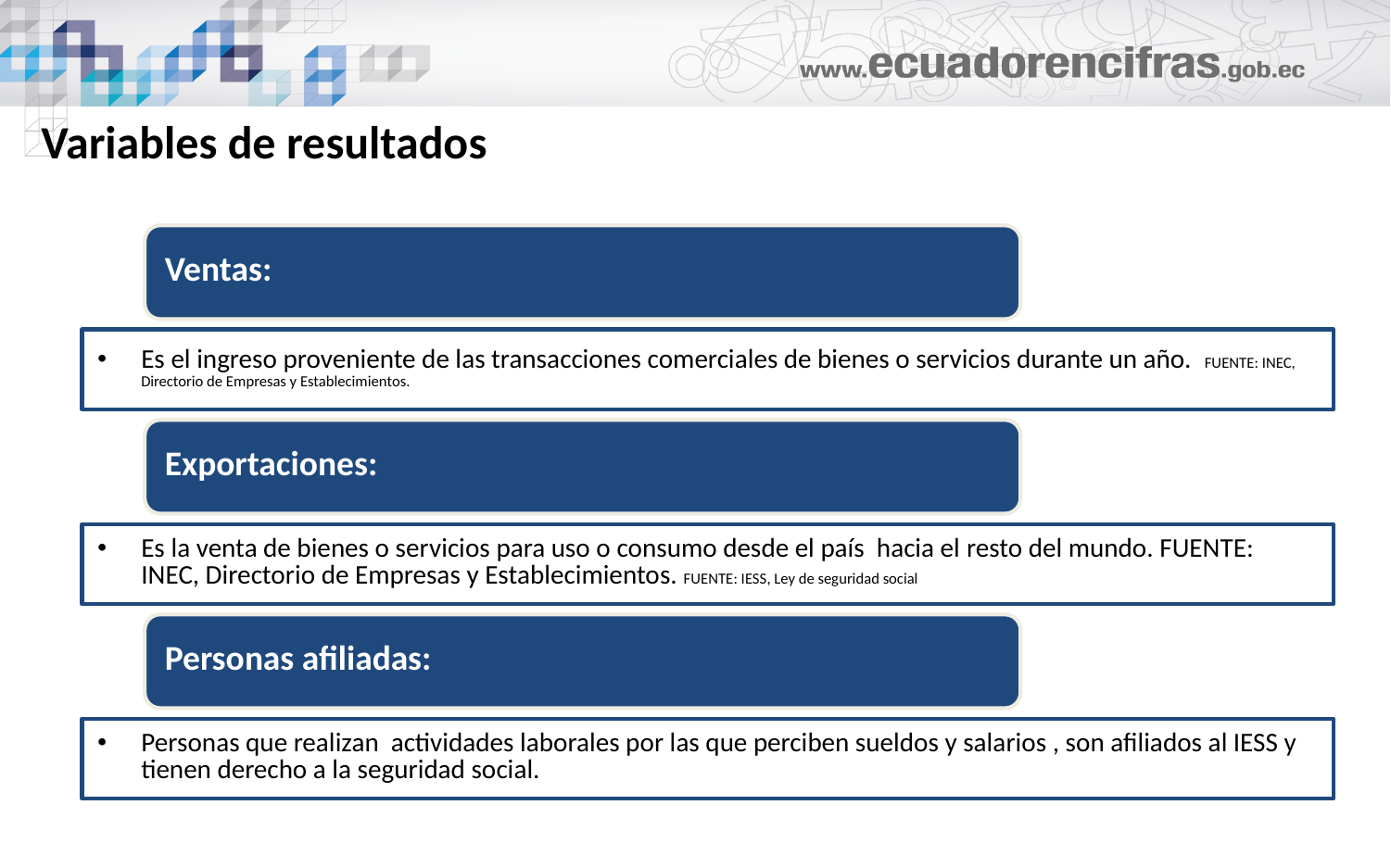

# Variables de resultados
Ventas:
Es el ingreso proveniente de las transacciones comerciales de bienes o servicios durante un año.  FUENTE: INEC, Directorio de Empresas y Establecimientos.
Exportaciones:
Es la venta de bienes o servicios para uso o consumo desde el país  hacia el resto del mundo. FUENTE: INEC, Directorio de Empresas y Establecimientos. FUENTE: IESS, Ley de seguridad social
Personas afiliadas:
Personas que realizan  actividades laborales por las que perciben sueldos y salarios , son afiliados al IESS y tienen derecho a la seguridad social.